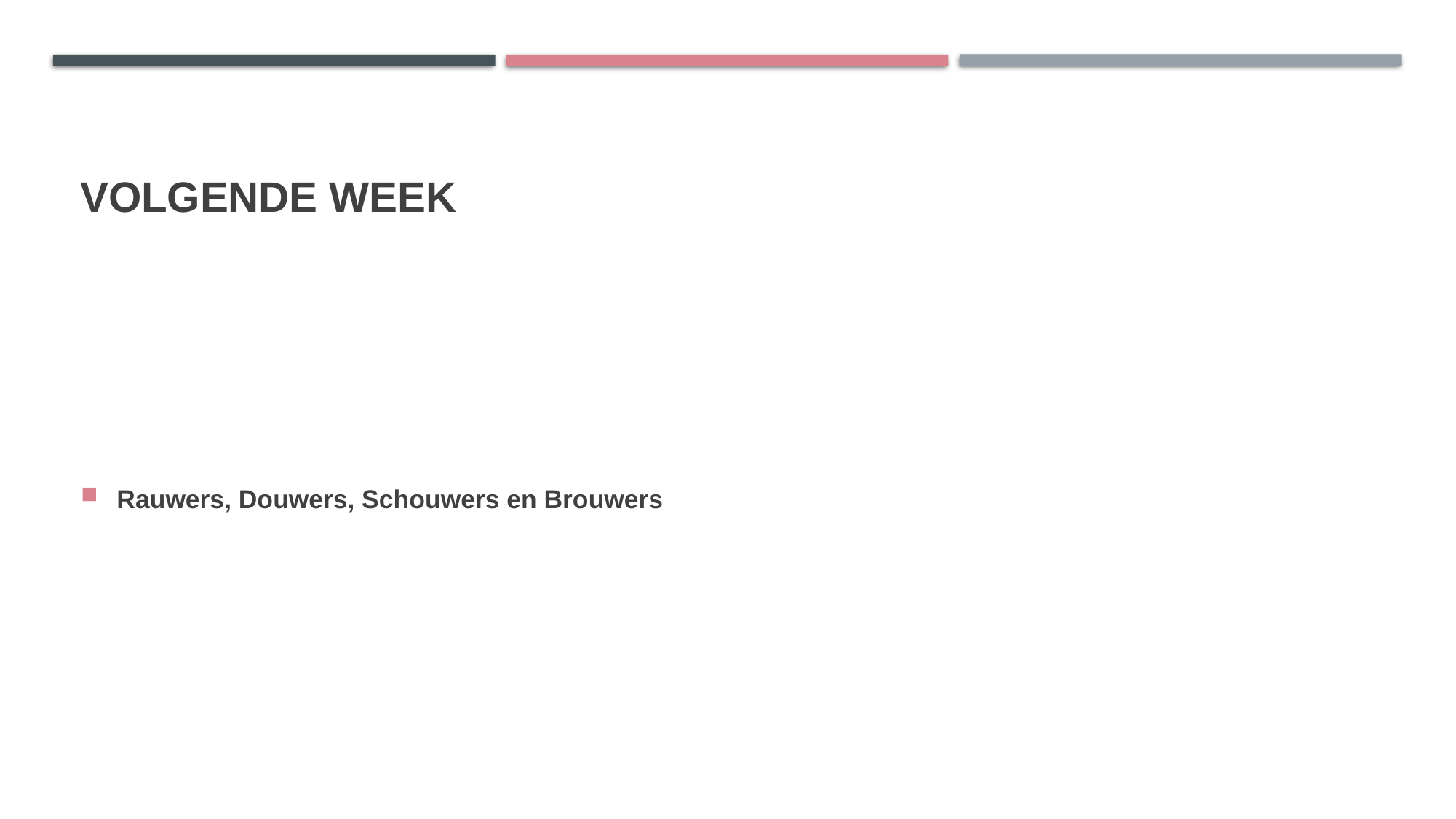

# Volgende week
Rauwers, Douwers, Schouwers en Brouwers